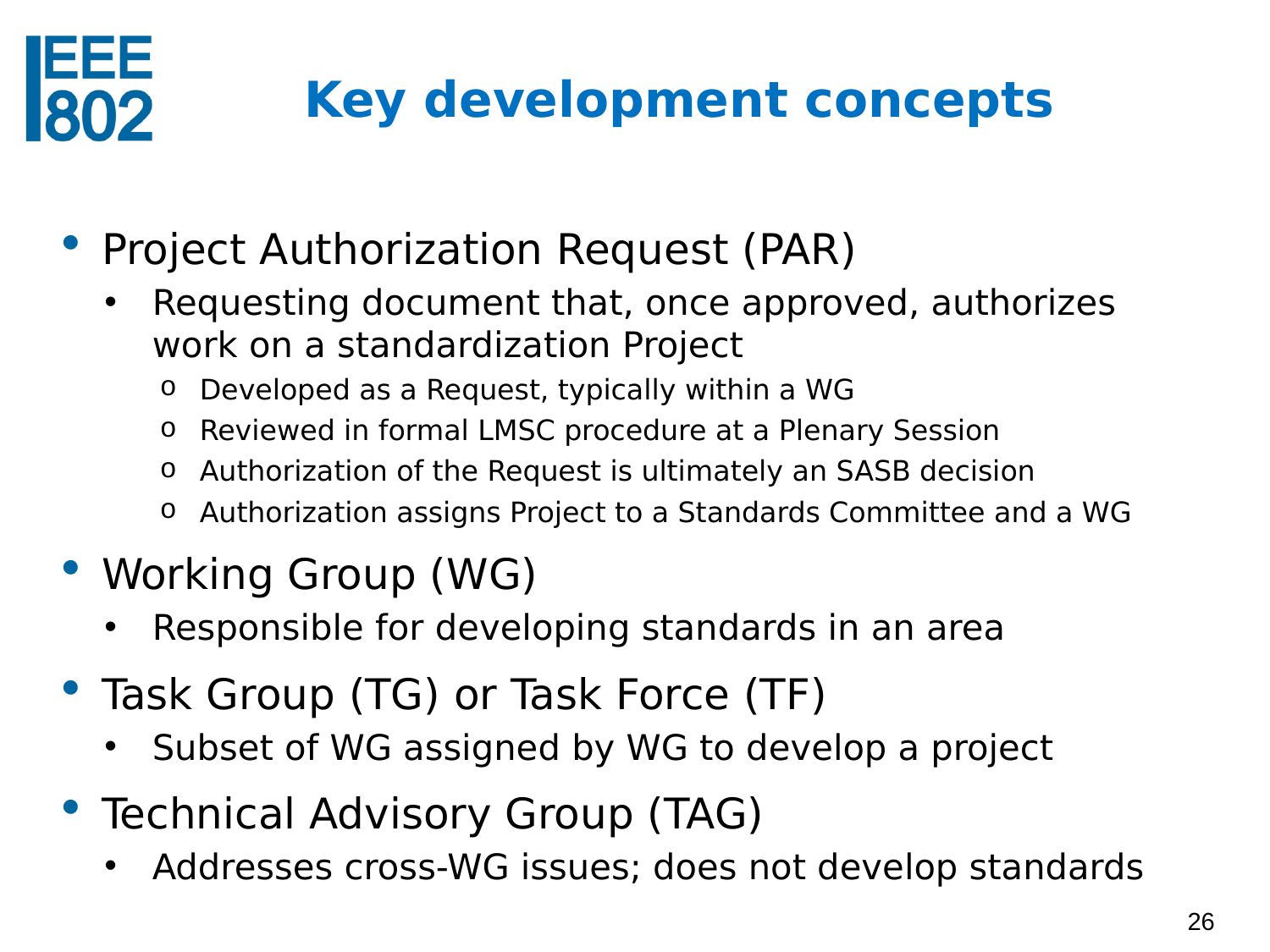

# Key development concepts

Project Authorization Request (PAR)
Requesting document that, once approved, authorizes work on a standardization Project
Developed as a Request, typically within a WG
Reviewed in formal LMSC procedure at a Plenary Session
Authorization of the Request is ultimately an SASB decision
Authorization assigns Project to a Standards Committee and a WG
Working Group (WG)
Responsible for developing standards in an area
Task Group (TG) or Task Force (TF)
Subset of WG assigned by WG to develop a project
Technical Advisory Group (TAG)
Addresses cross-WG issues; does not develop standards

26